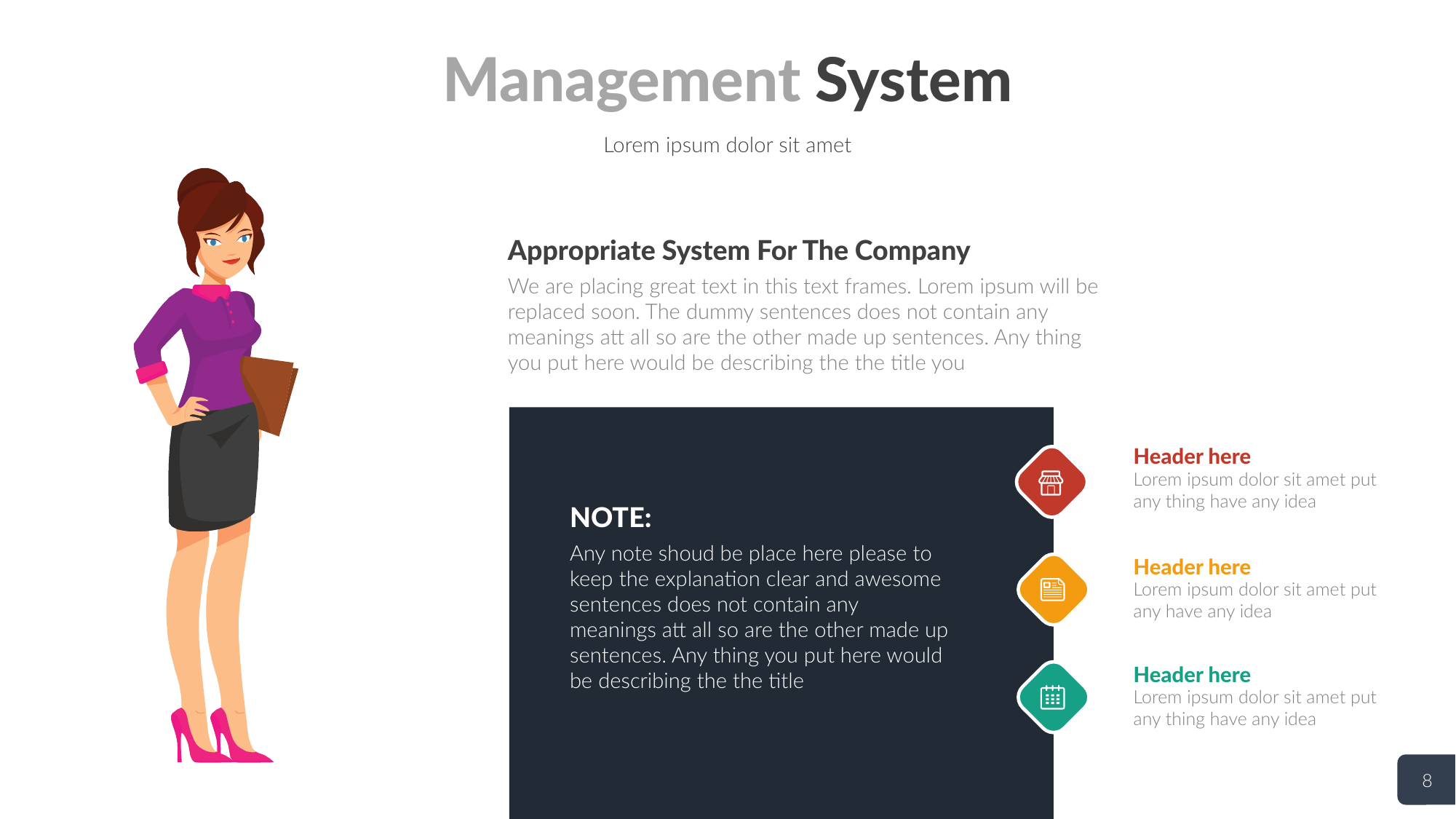

# Management System
Lorem ipsum dolor sit amet

Appropriate System For The Company
We are placing great text in this text frames. Lorem ipsum will be replaced soon. The dummy sentences does not contain any meanings att all so are the other made up sentences. Any thing you put here would be describing the the title you

Header here

Lorem ipsum dolor sit amet put any thing have any idea
NOTE:
Any note shoud be place here please to keep the explanation clear and awesome sentences does not contain any meanings att all so are the other made up sentences. Any thing you put here would be describing the the title
Header here

Lorem ipsum dolor sit amet put any have any idea
Header here

Lorem ipsum dolor sit amet put any thing have any idea

8